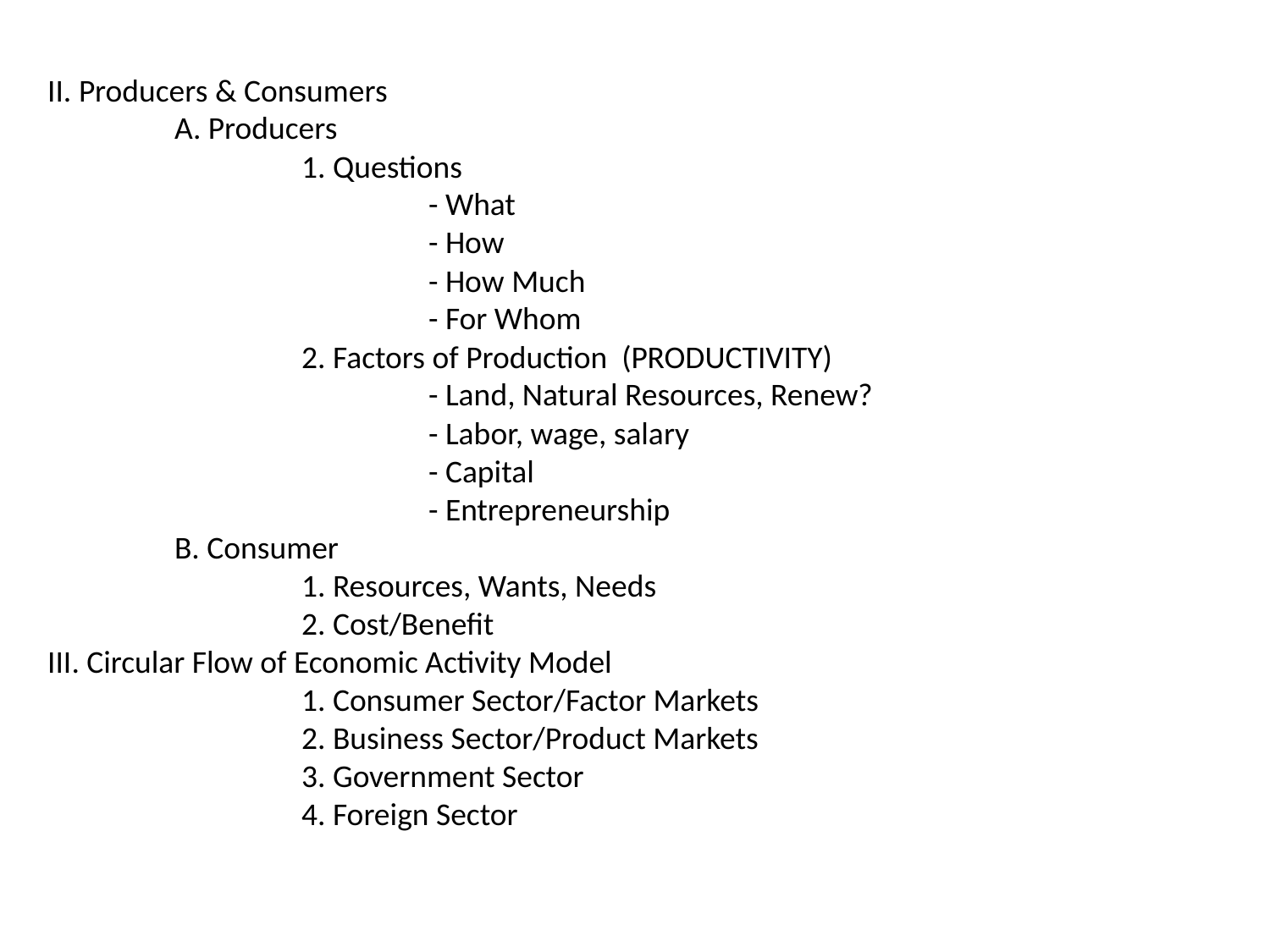

II. Producers & Consumers
	A. Producers
		1. Questions
			- What
			- How
			- How Much
			- For Whom
		2. Factors of Production  (PRODUCTIVITY)
			- Land, Natural Resources, Renew?
			- Labor, wage, salary
			- Capital
			- Entrepreneurship
	B. Consumer
		1. Resources, Wants, Needs
		2. Cost/Benefit
III. Circular Flow of Economic Activity Model
		1. Consumer Sector/Factor Markets
		2. Business Sector/Product Markets
		3. Government Sector
		4. Foreign Sector